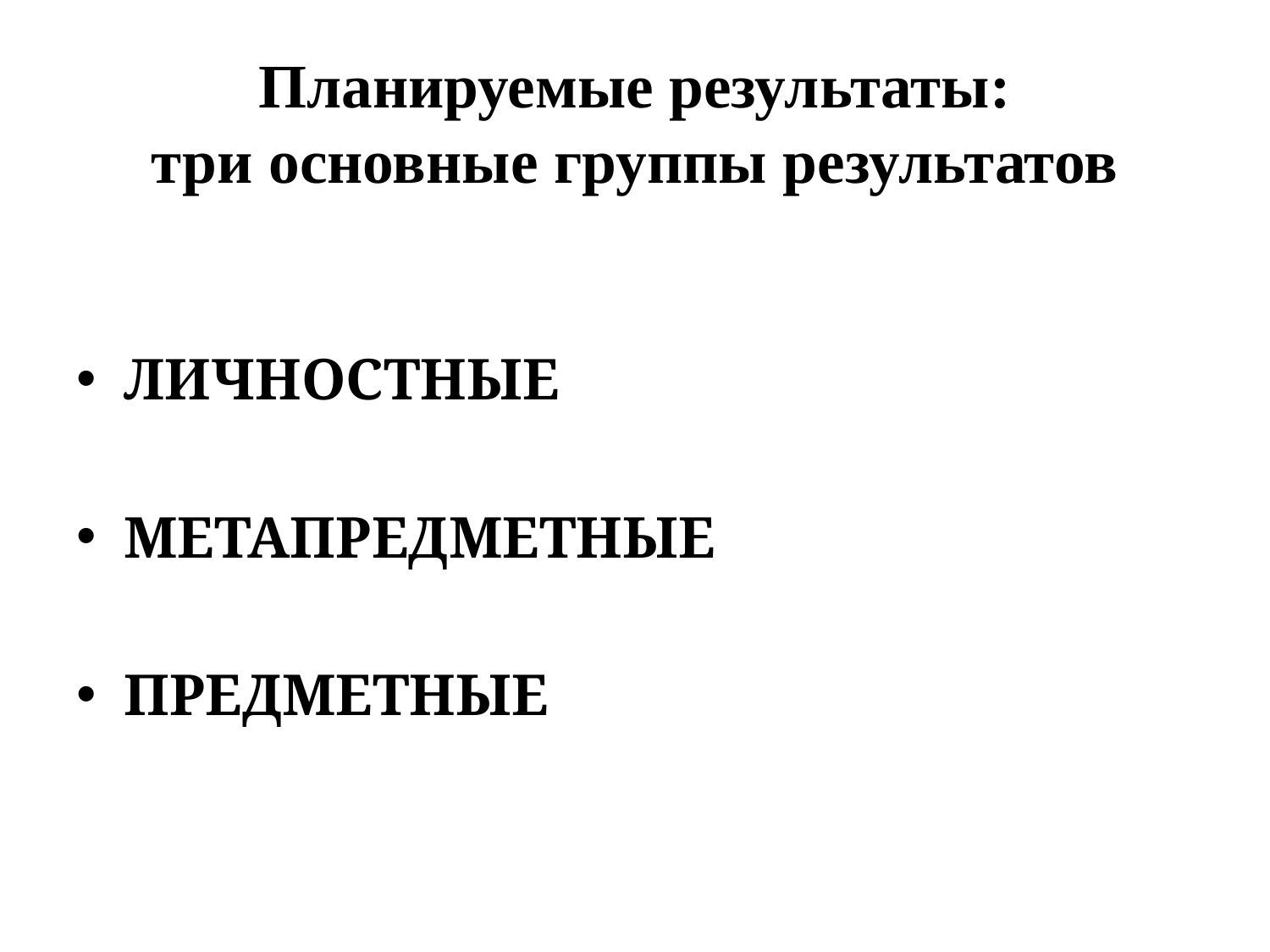

# Планируемые результаты: три основные группы результатов
ЛИЧНОСТНЫЕ

МЕТАПРЕДМЕТНЫЕ

ПРЕДМЕТНЫЕ